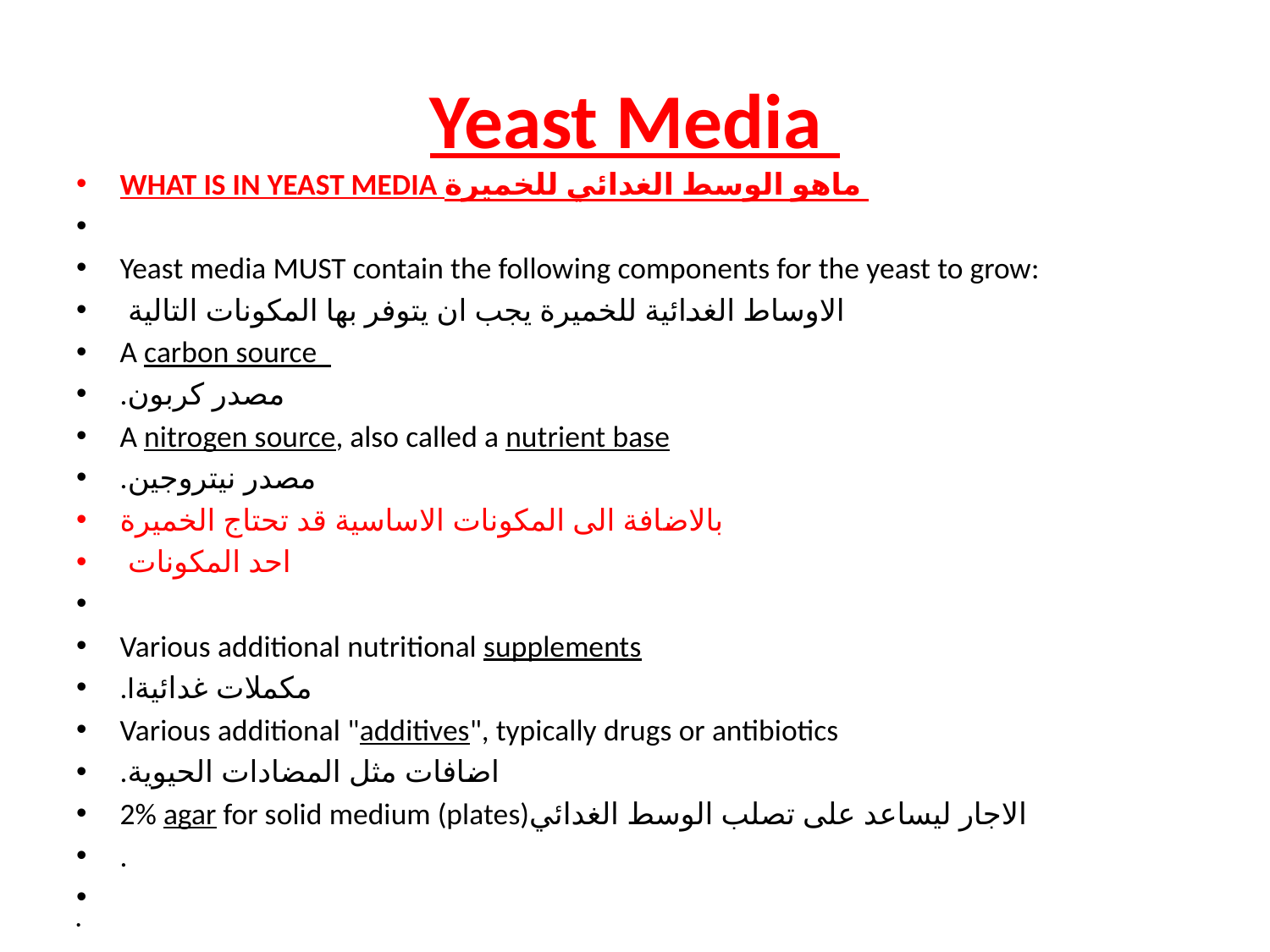

# Yeast Media
WHAT IS IN YEAST MEDIA ماهو الوسط الغدائي للخميرة

Yeast media MUST contain the following components for the yeast to grow:
 الاوساط الغدائية للخميرة يجب ان يتوفر بها المكونات التالية
A carbon source
.مصدر كربون
A nitrogen source, also called a nutrient base
.مصدر نيتروجين
بالاضافة الى المكونات الاساسية قد تحتاج الخميرة
 احد المكونات

Various additional nutritional supplements
.lمكملات غدائية
Various additional "additives", typically drugs or antibiotics
.اضافات مثل المضادات الحيوية
2% agar for solid medium (plates)الاجار ليساعد على تصلب الوسط الغدائي
.